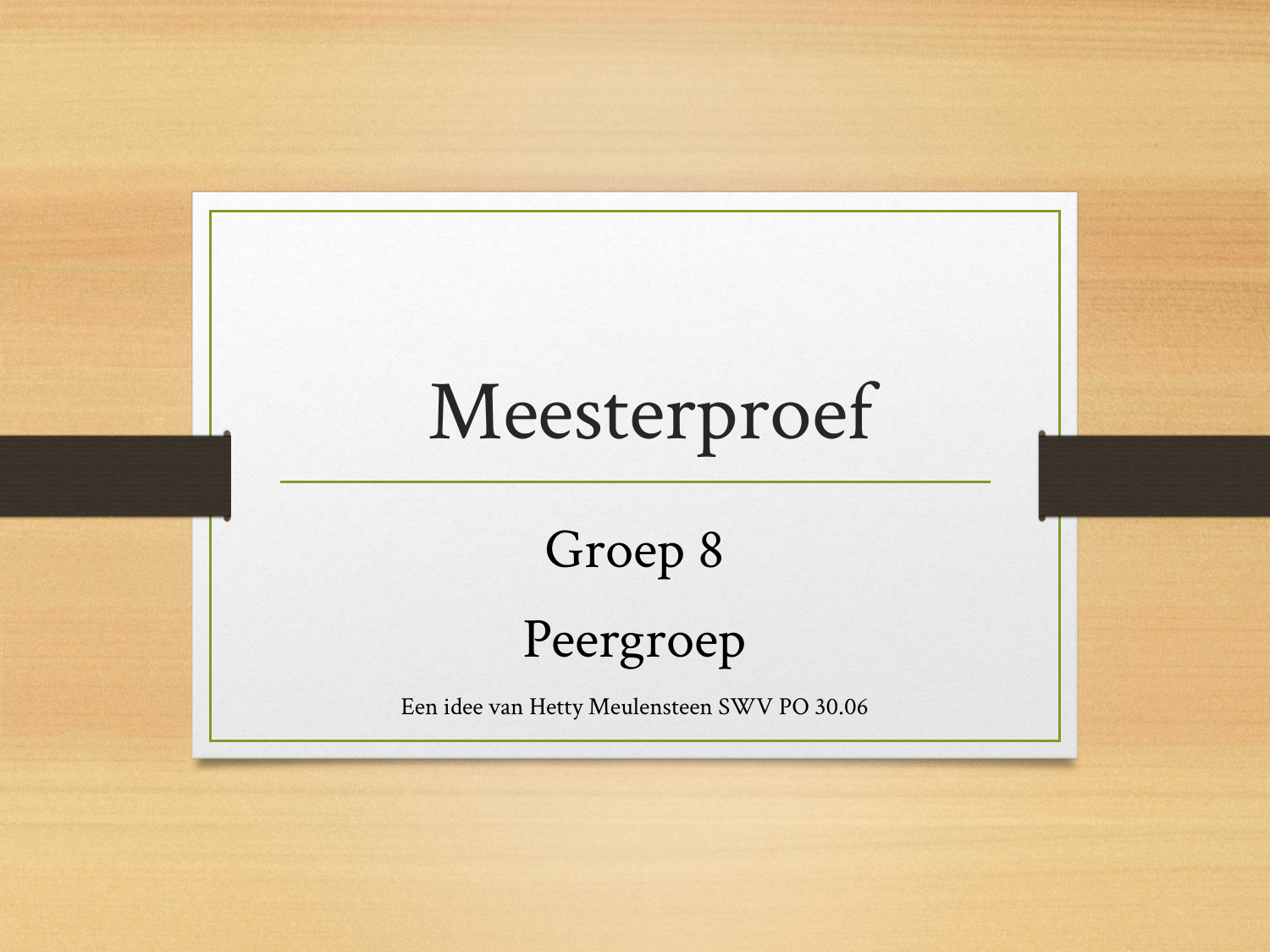

# Meesterproef
Groep 8
Peergroep
Een idee van Hetty Meulensteen SWV PO 30.06